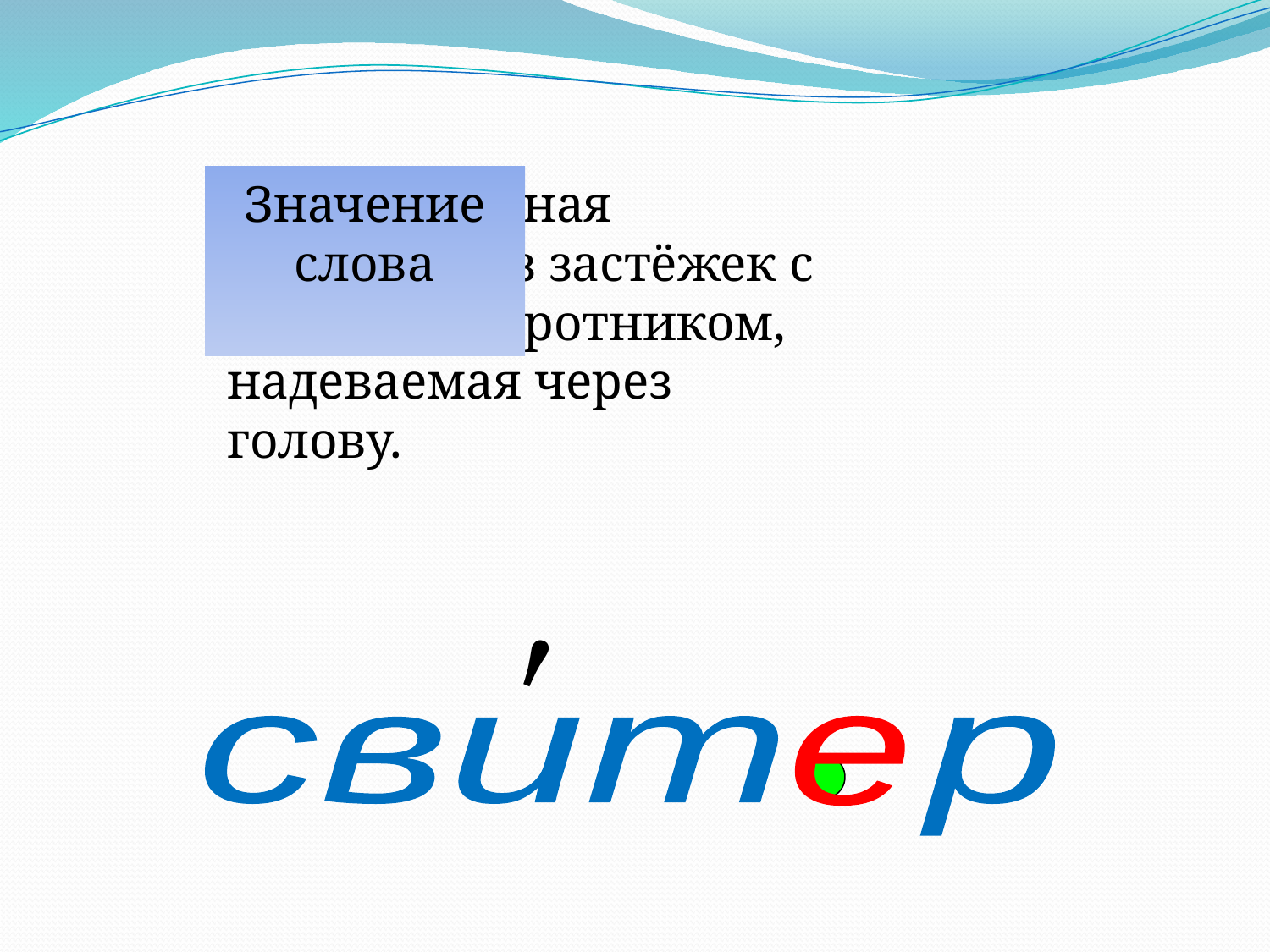

Значение слова

Тёплая вязаная фуфайка без застёжек с высоким воротником, надеваемая через голову.
′
свит  р
е